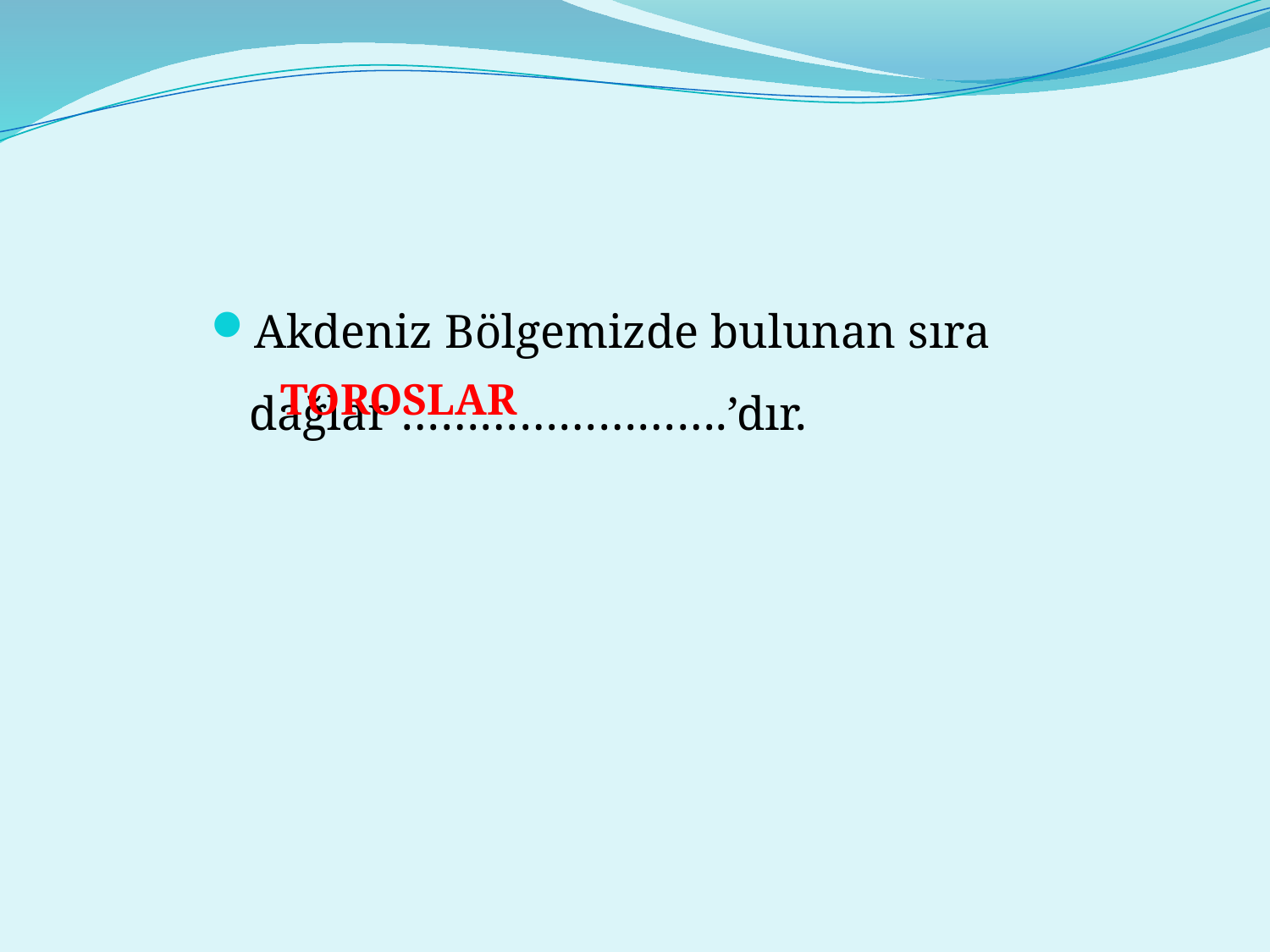

#
Akdeniz Bölgemizde bulunan sıra dağlar …………………….’dır.
TOROSLAR